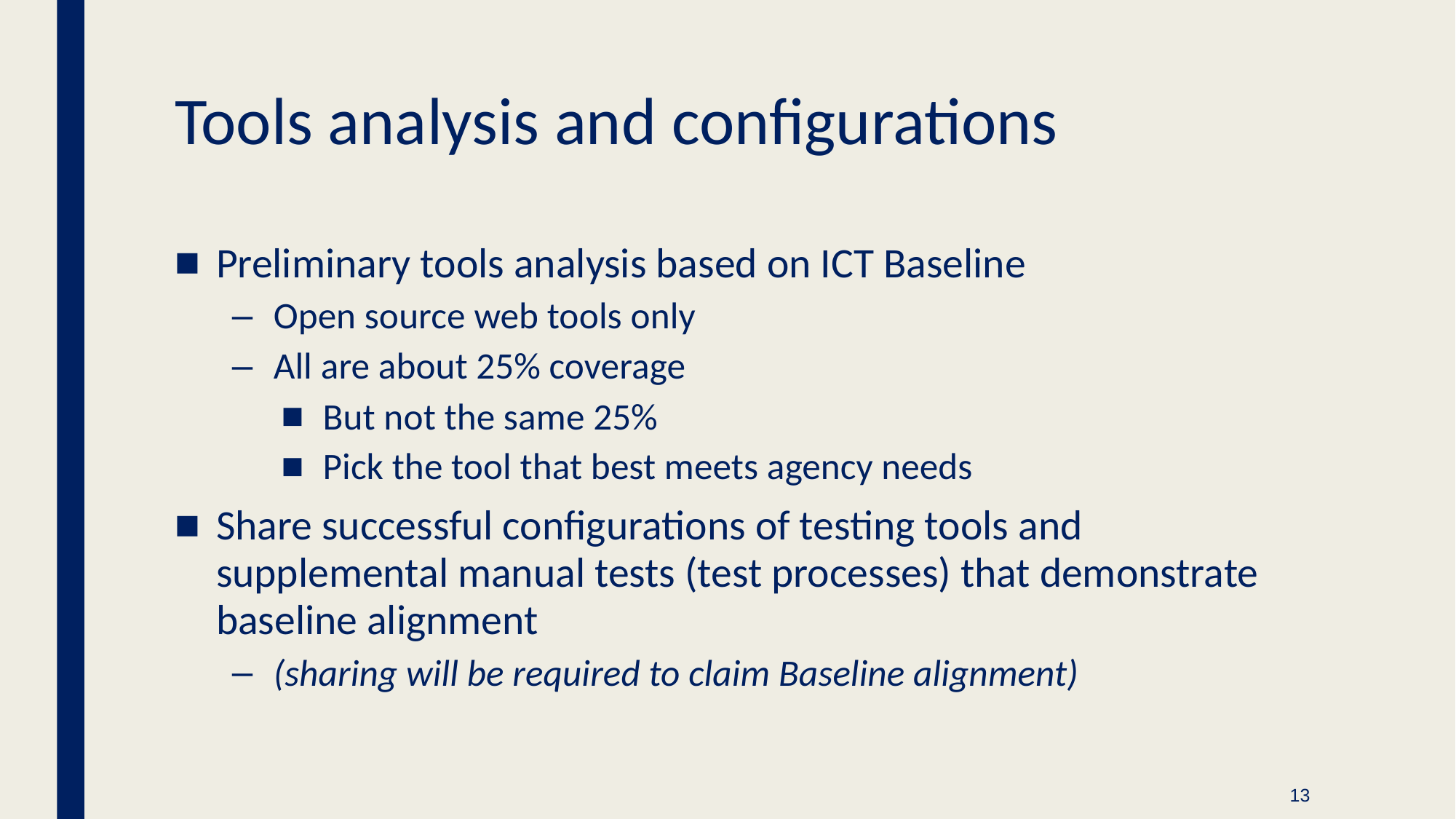

# Tools analysis and configurations

Preliminary tools analysis based on ICT Baseline
Open source web tools only
All are about 25% coverage
But not the same 25%
Pick the tool that best meets agency needs
Share successful configurations of testing tools and supplemental manual tests (test processes) that demonstrate baseline alignment
(sharing will be required to claim Baseline alignment)

13